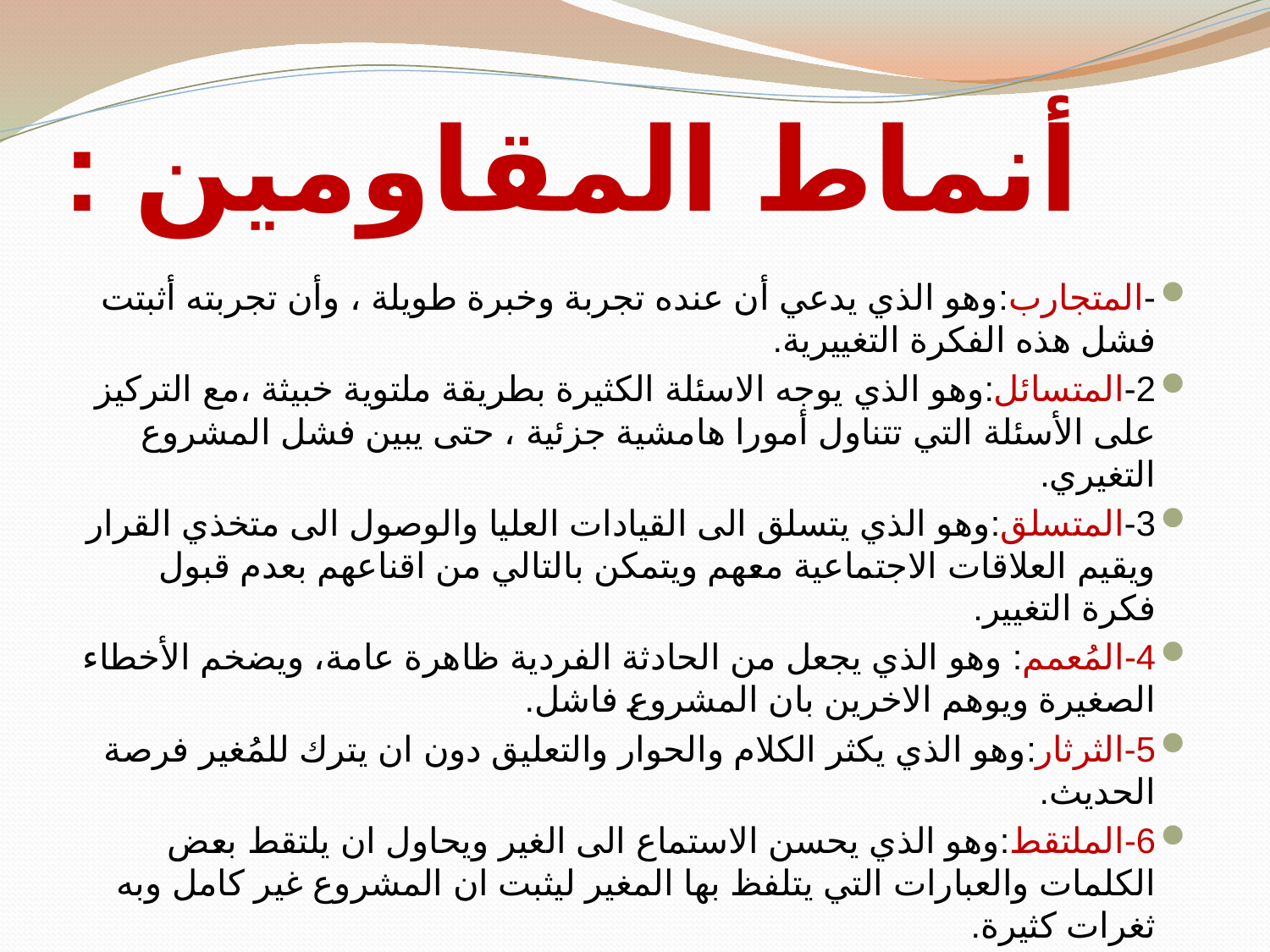

# أنماط المقاومين :
-المتجارب:وهو الذي يدعي أن عنده تجربة وخبرة طويلة ، وأن تجربته أثبتت فشل هذه الفكرة التغييرية.
2-المتسائل:وهو الذي يوجه الاسئلة الكثيرة بطريقة ملتوية خبيثة ،مع التركيز على الأسئلة التي تتناول أمورا هامشية جزئية ، حتى يبين فشل المشروع التغيري.
3-المتسلق:وهو الذي يتسلق الى القيادات العليا والوصول الى متخذي القرار ويقيم العلاقات الاجتماعية معهم ويتمكن بالتالي من اقناعهم بعدم قبول فكرة التغيير.
4-المُعمم: وهو الذي يجعل من الحادثة الفردية ظاهرة عامة، ويضخم الأخطاء الصغيرة ويوهم الاخرين بان المشروع فاشل.
5-الثرثار:وهو الذي يكثر الكلام والحوار والتعليق دون ان يترك للمُغير فرصة الحديث.
6-الملتقط:وهو الذي يحسن الاستماع الى الغير ويحاول ان يلتقط بعض الكلمات والعبارات التي يتلفظ بها المغير ليثبت ان المشروع غير كامل وبه ثغرات كثيرة.
7-المُركب:وهو الذي يحاول الافادة من جميع الكلمات والعبارات ويُركب بعضها على بعض ليثبت ان المشروع فاشل.